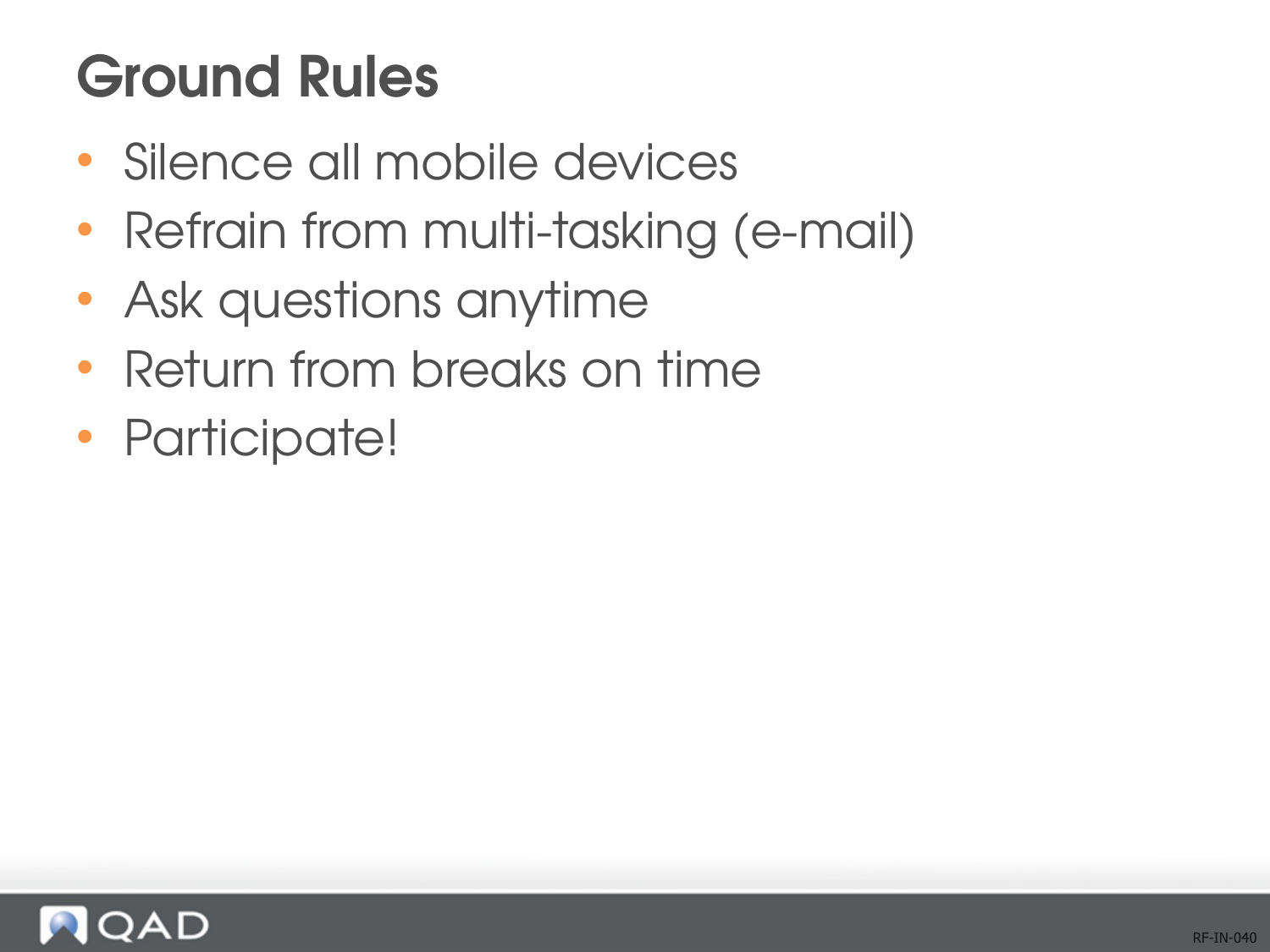

# Ground Rules
Silence all mobile devices
Refrain from multi-tasking (e-mail)
Ask questions anytime
Return from breaks on time
Participate!

RF-IN-040